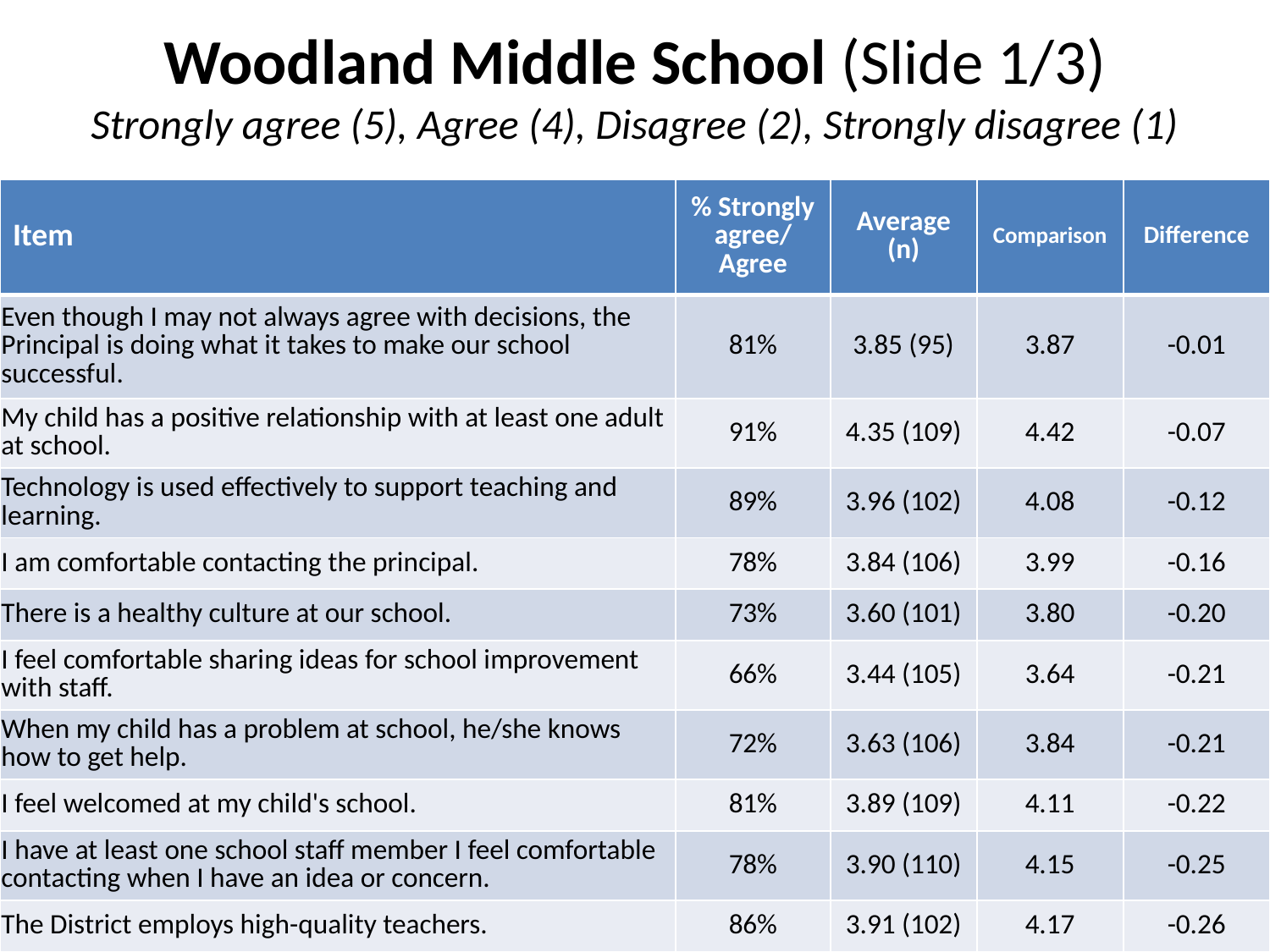

# Woodland Middle School (Slide 1/3) Strongly agree (5), Agree (4), Disagree (2), Strongly disagree (1)
| Item | % Strongly agree/ Agree | Average (n) | Comparison | Difference |
| --- | --- | --- | --- | --- |
| Even though I may not always agree with decisions, the Principal is doing what it takes to make our school successful. | 81% | 3.85 (95) | 3.87 | -0.01 |
| My child has a positive relationship with at least one adult at school. | 91% | 4.35 (109) | 4.42 | -0.07 |
| Technology is used effectively to support teaching and learning. | 89% | 3.96 (102) | 4.08 | -0.12 |
| I am comfortable contacting the principal. | 78% | 3.84 (106) | 3.99 | -0.16 |
| There is a healthy culture at our school. | 73% | 3.60 (101) | 3.80 | -0.20 |
| I feel comfortable sharing ideas for school improvement with staff. | 66% | 3.44 (105) | 3.64 | -0.21 |
| When my child has a problem at school, he/she knows how to get help. | 72% | 3.63 (106) | 3.84 | -0.21 |
| I feel welcomed at my child's school. | 81% | 3.89 (109) | 4.11 | -0.22 |
| I have at least one school staff member I feel comfortable contacting when I have an idea or concern. | 78% | 3.90 (110) | 4.15 | -0.25 |
| The District employs high-quality teachers. | 86% | 3.91 (102) | 4.17 | -0.26 |